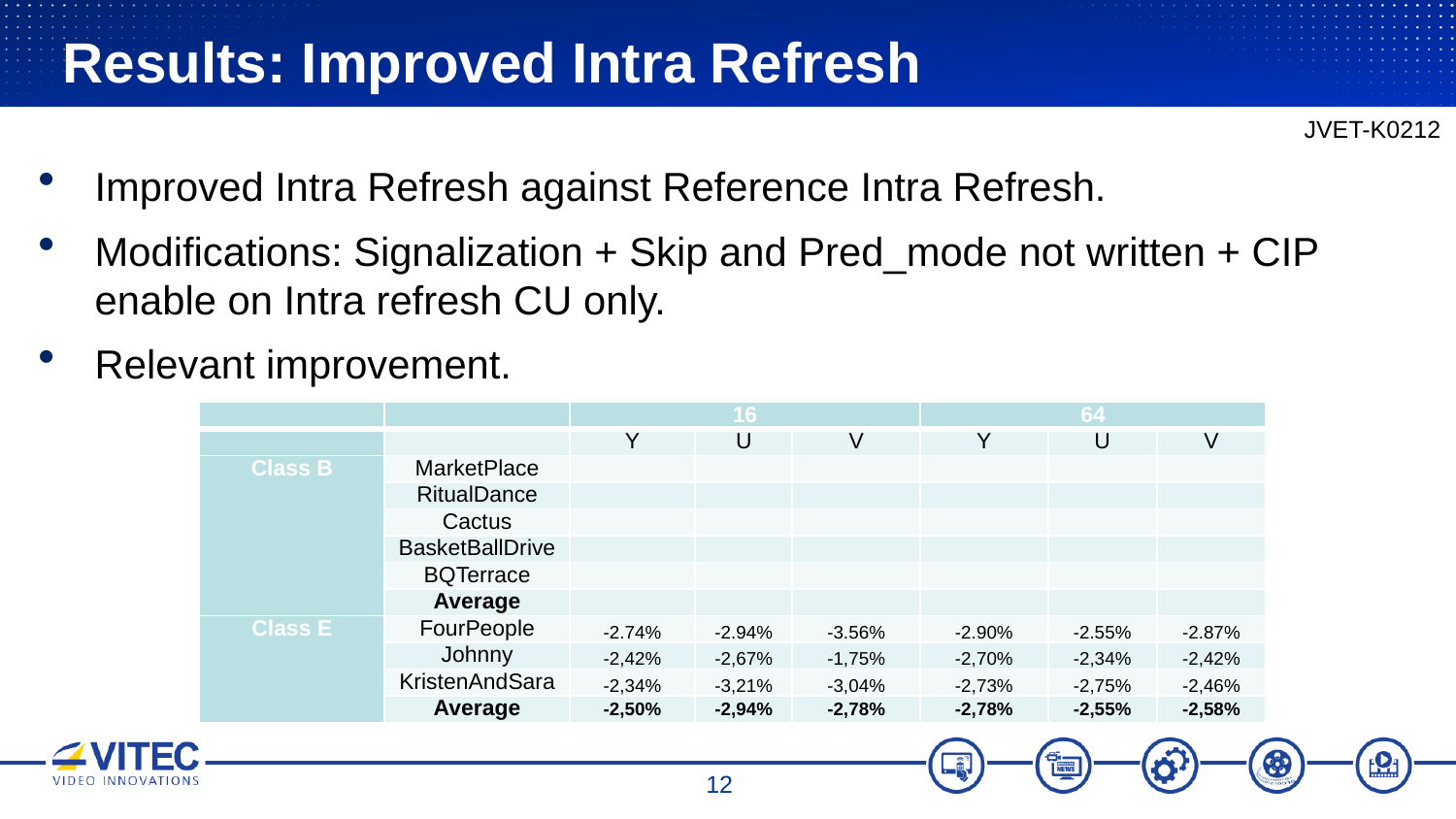

# Results: Improved Intra Refresh
JVET-K0212

Improved Intra Refresh against Reference Intra Refresh.
Modifications: Signalization + Skip and Pred_mode not written + CIP enable on Intra refresh CU only.
Relevant improvement.
|  |  | 16 |  |  | 64 |  |  |
| --- | --- | --- | --- | --- | --- | --- | --- |
|  |  | Y | U | V | Y | U | V |
| Class B | MarketPlace |  |  |  |  |  |  |
|  | RitualDance |  |  |  |  |  |  |
|  | Cactus |  |  |  |  |  |  |
|  | BasketBallDrive |  |  |  |  |  |  |
|  | BQTerrace |  |  |  |  |  |  |
|  | Average |  |  |  |  |  |  |
| Class E | FourPeople | -2.74% | -2.94% | -3.56% | -2.90% | -2.55% | -2.87% |
|  | Johnny | -2,42% | -2,67% | -1,75% | -2,70% | -2,34% | -2,42% |
|  | KristenAndSara | -2,34% | -3,21% | -3,04% | -2,73% | -2,75% | -2,46% |
|  | Average | -2,50% | -2,94% | -2,78% | -2,78% | -2,55% | -2,58% |
12